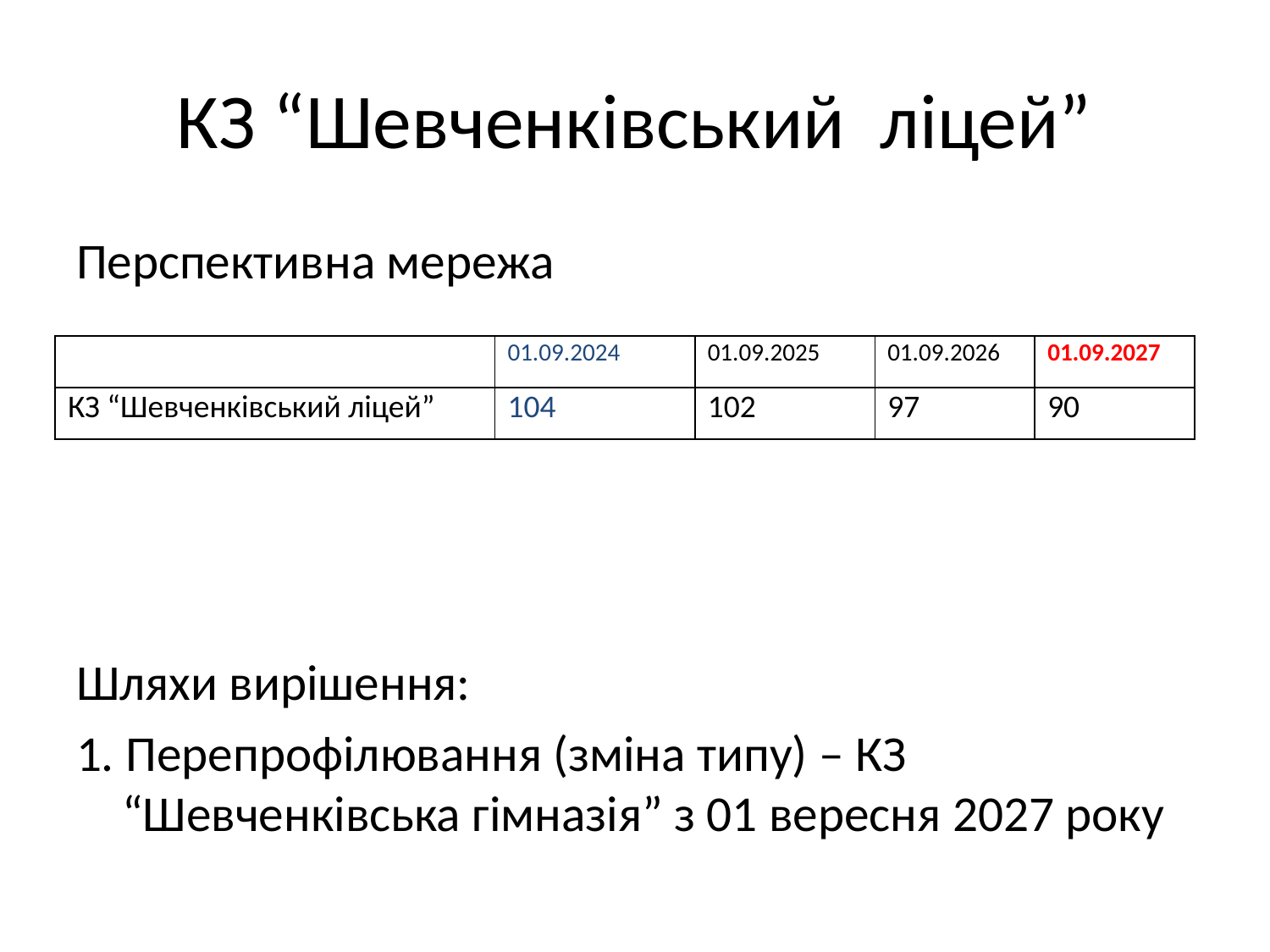

# КЗ “Шевченківський  ліцей”
Перспективна мережа

Шляхи вирішення:
1. Перепрофілювання (зміна типу) – КЗ “Шевченківська гімназія” з 01 вересня 2027 року

|  | 01.09.2024 | 01.09.2025 | 01.09.2026 | 01.09.2027 |
| --- | --- | --- | --- | --- |
| КЗ “Шевченківський ліцей” | 104 | 102 | 97 | 90 |